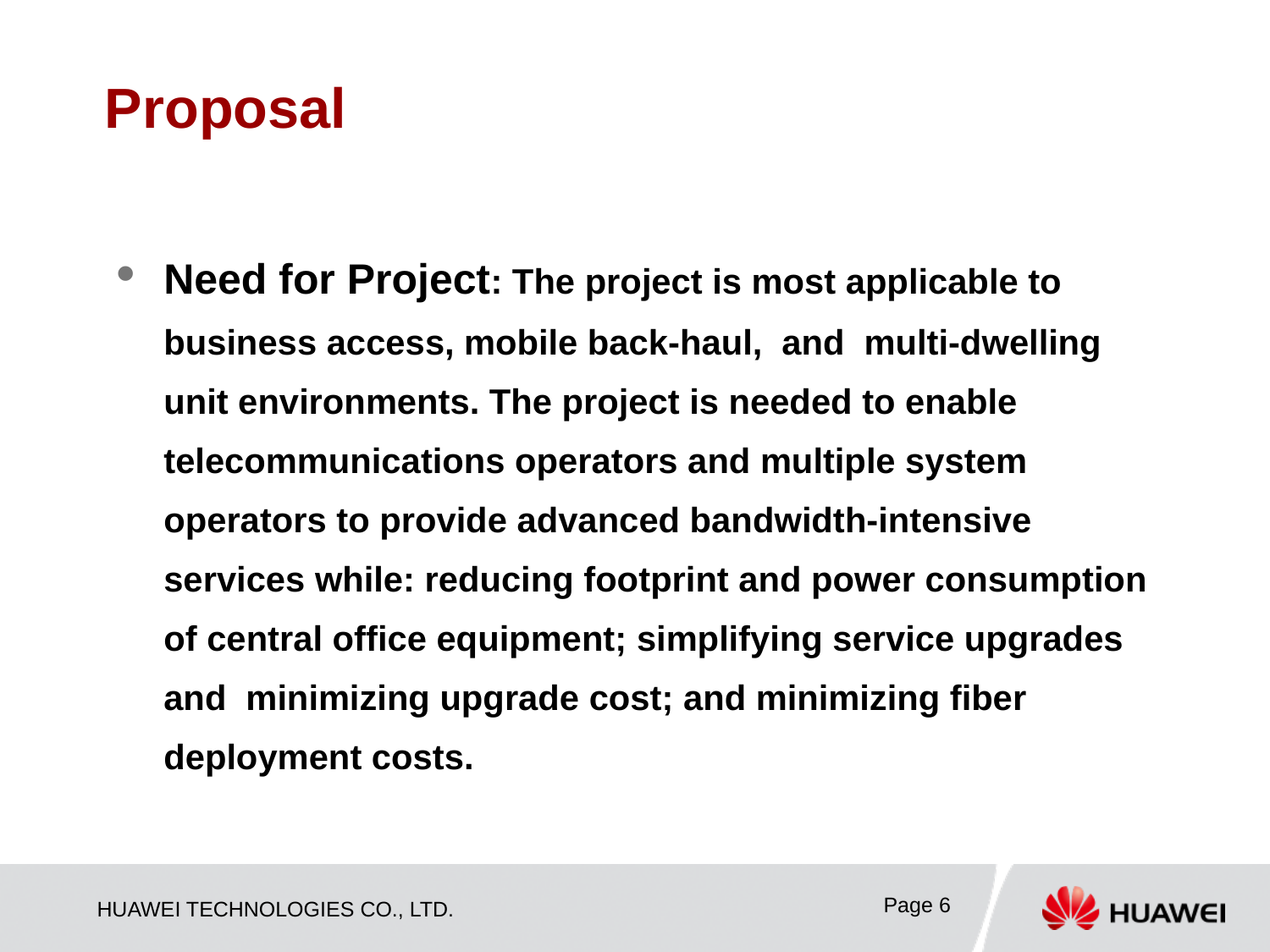

# Proposal
Need for Project: The project is most applicable to business access, mobile back-haul,  and  multi-dwelling unit environments. The project is needed to enable telecommunications operators and multiple system operators to provide advanced bandwidth-intensive services while: reducing footprint and power consumption of central office equipment; simplifying service upgrades and  minimizing upgrade cost; and minimizing fiber deployment costs.